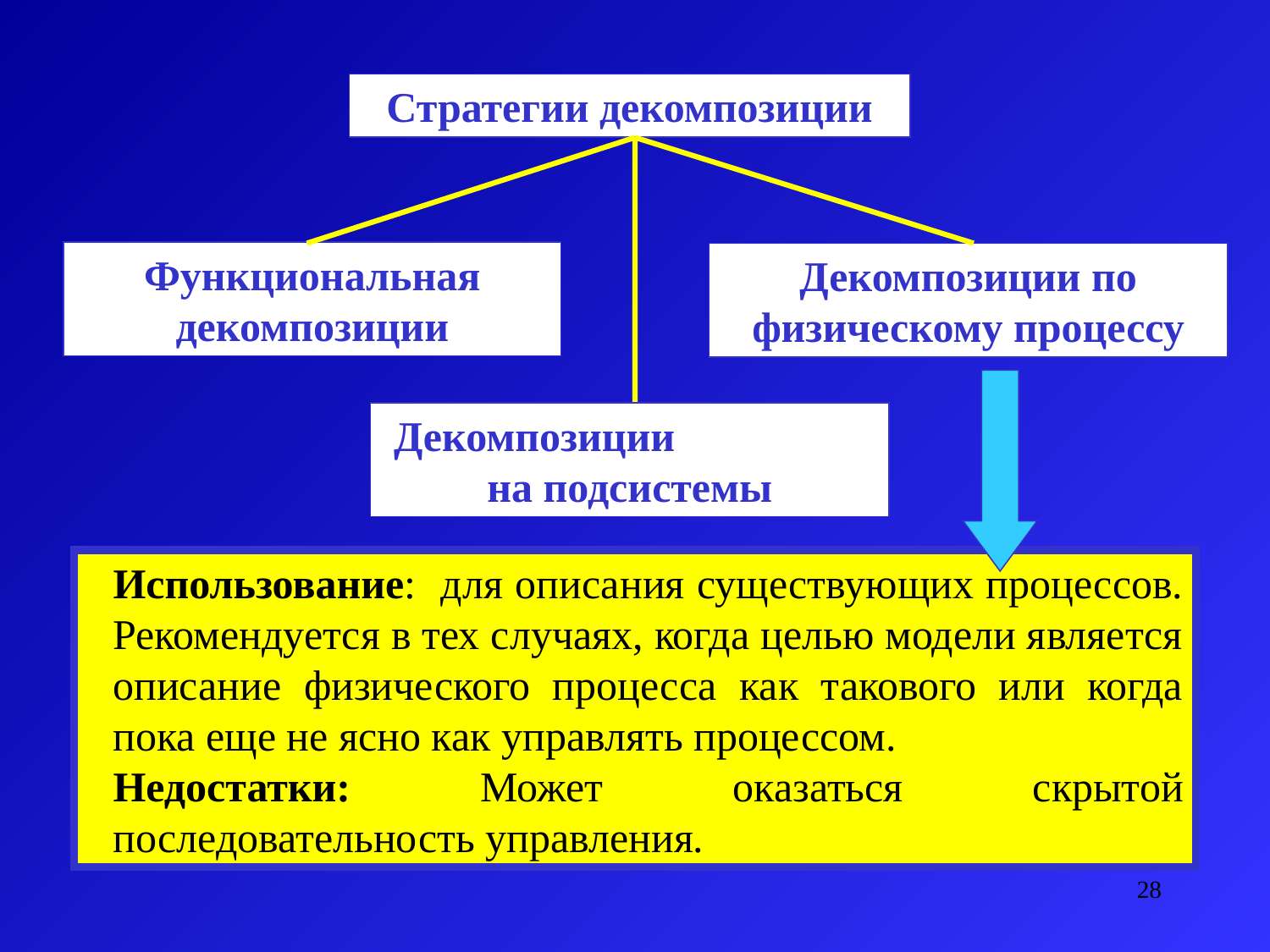

Стратегии декомпозиции

Функциональная декомпозиции
Декомпозиции по физическому процессу

Декомпозиции                   на подсистемы
Использование:  для описания существующих процессов. Рекомендуется в тех случаях, когда целью модели является описание физического процесса как такового или когда пока еще не ясно как управлять процессом.
Недостатки: Может оказаться скрытой последовательность управления.
28